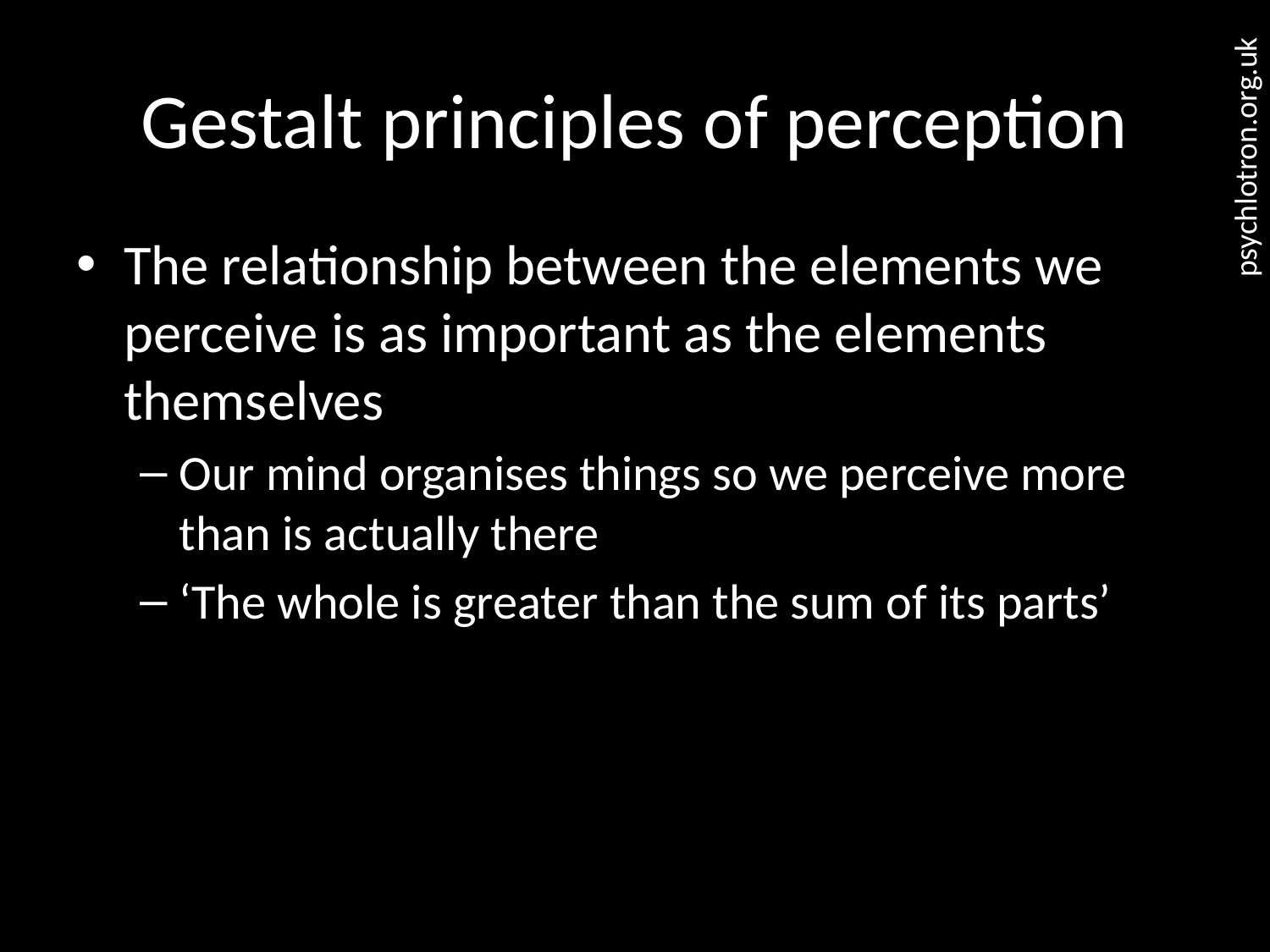

# Gestalt principles of perception
The relationship between the elements we perceive is as important as the elements themselves
Our mind organises things so we perceive more than is actually there
‘The whole is greater than the sum of its parts’